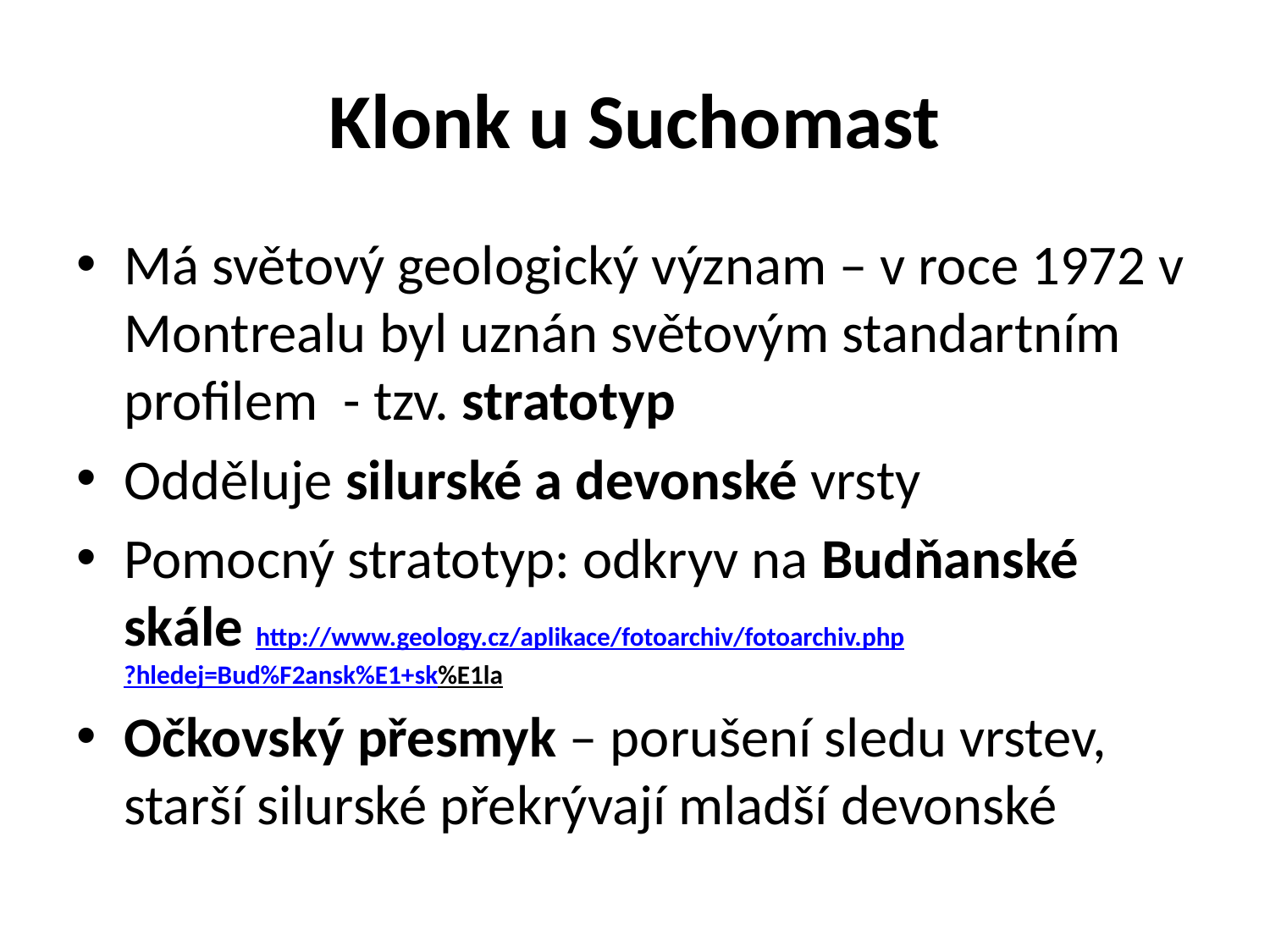

# Klonk u Suchomast
Má světový geologický význam – v roce 1972 v Montrealu byl uznán světovým standartním profilem  - tzv. stratotyp
Odděluje silurské a devonské vrsty
Pomocný stratotyp: odkryv na Budňanské skále http://www.geology.cz/aplikace/fotoarchiv/fotoarchiv.php?hledej=Bud%F2ansk%E1+sk%E1la
Očkovský přesmyk – porušení sledu vrstev, starší silurské překrývají mladší devonské